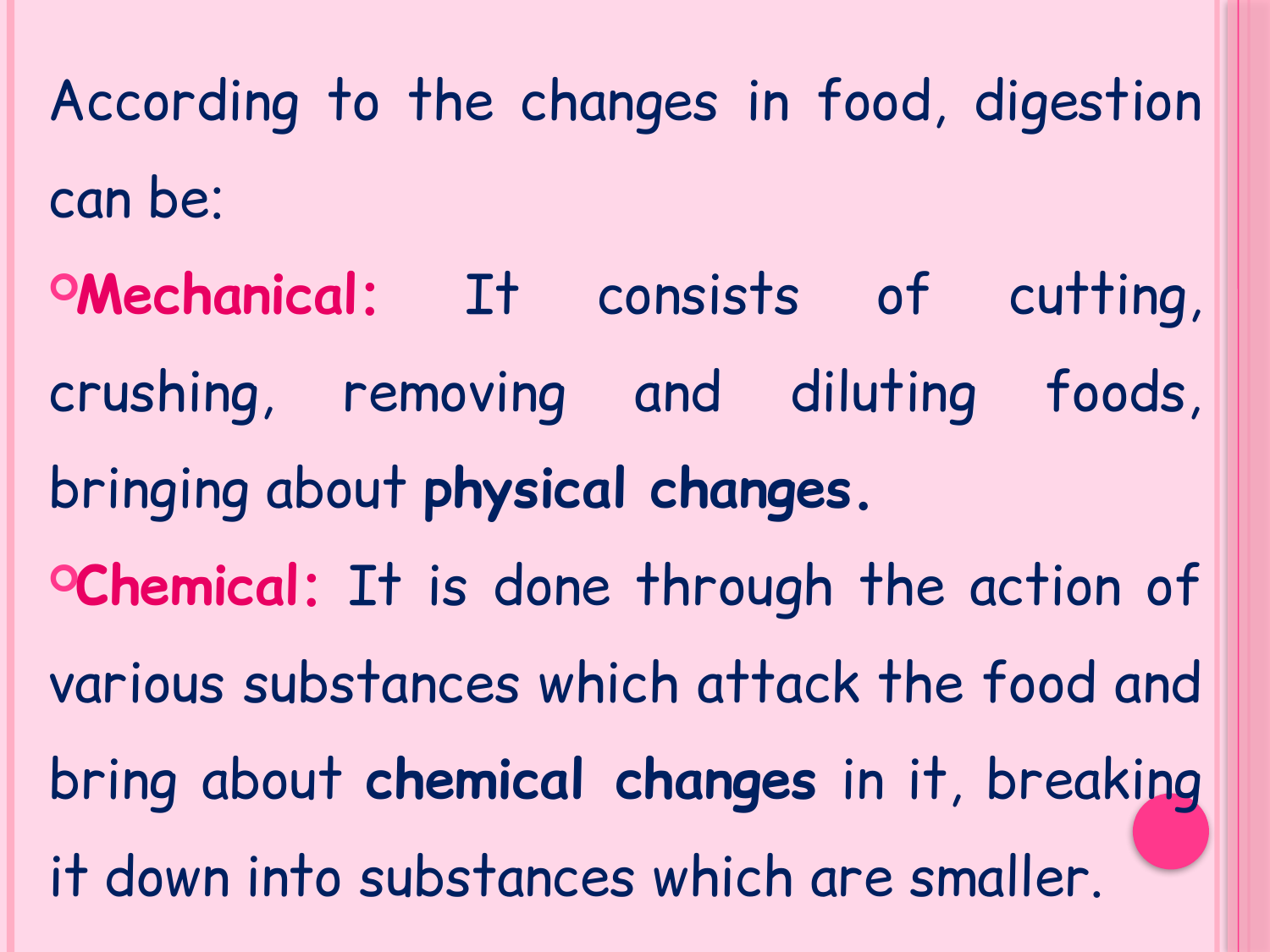

According to the changes in food, digestion can be:
Mechanical: It consists of cutting, crushing, removing and diluting foods, bringing about physical changes.
Chemical: It is done through the action of various substances which attack the food and bring about chemical changes in it, breaking it down into substances which are smaller.